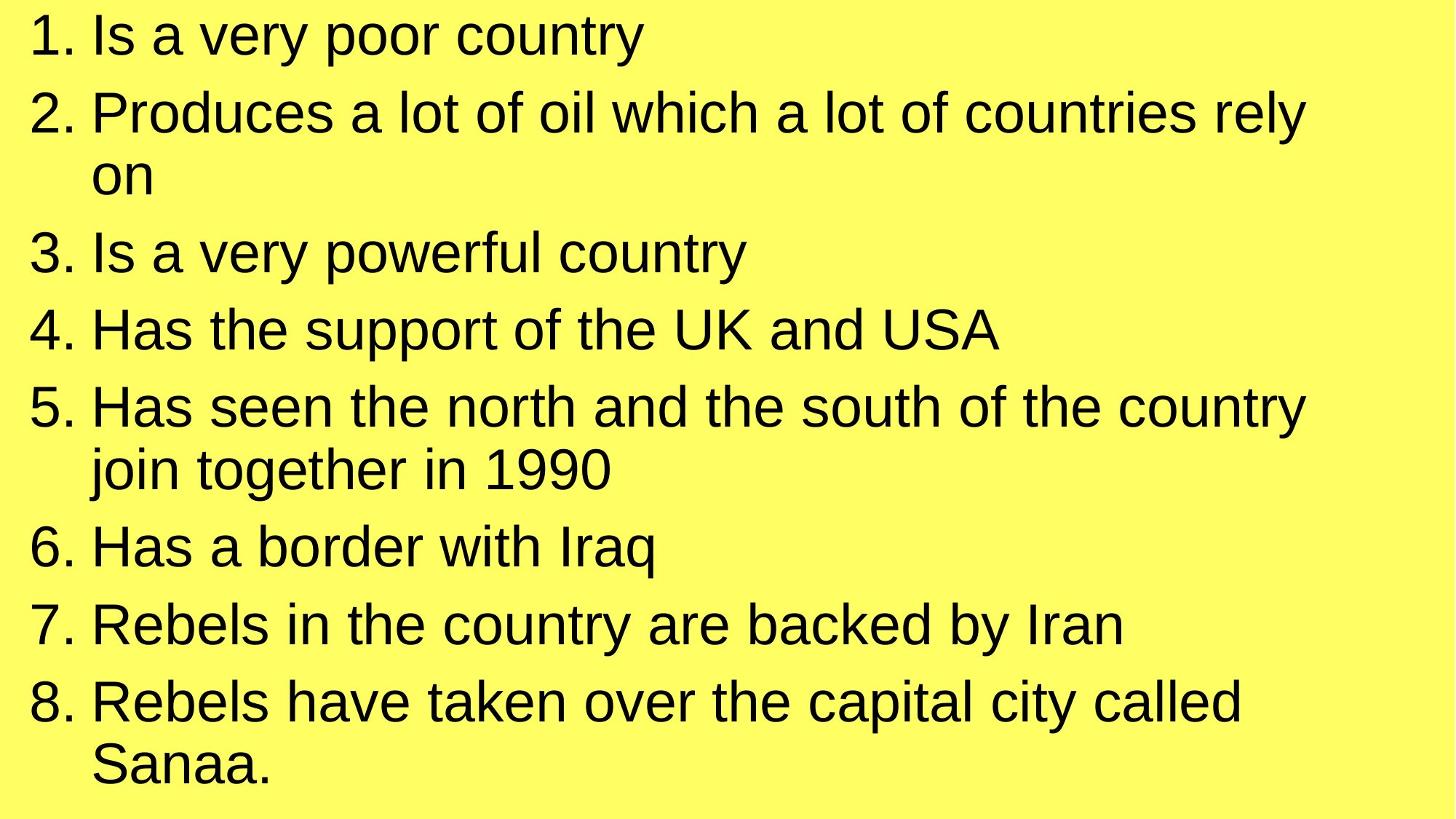

Is a very poor country
Produces a lot of oil which a lot of countries rely on
Is a very powerful country
Has the support of the UK and USA
Has seen the north and the south of the country join together in 1990
Has a border with Iraq
Rebels in the country are backed by Iran
Rebels have taken over the capital city called Sanaa.
Has supported bombing the other country
 Has seen a massive increase in citizen starving